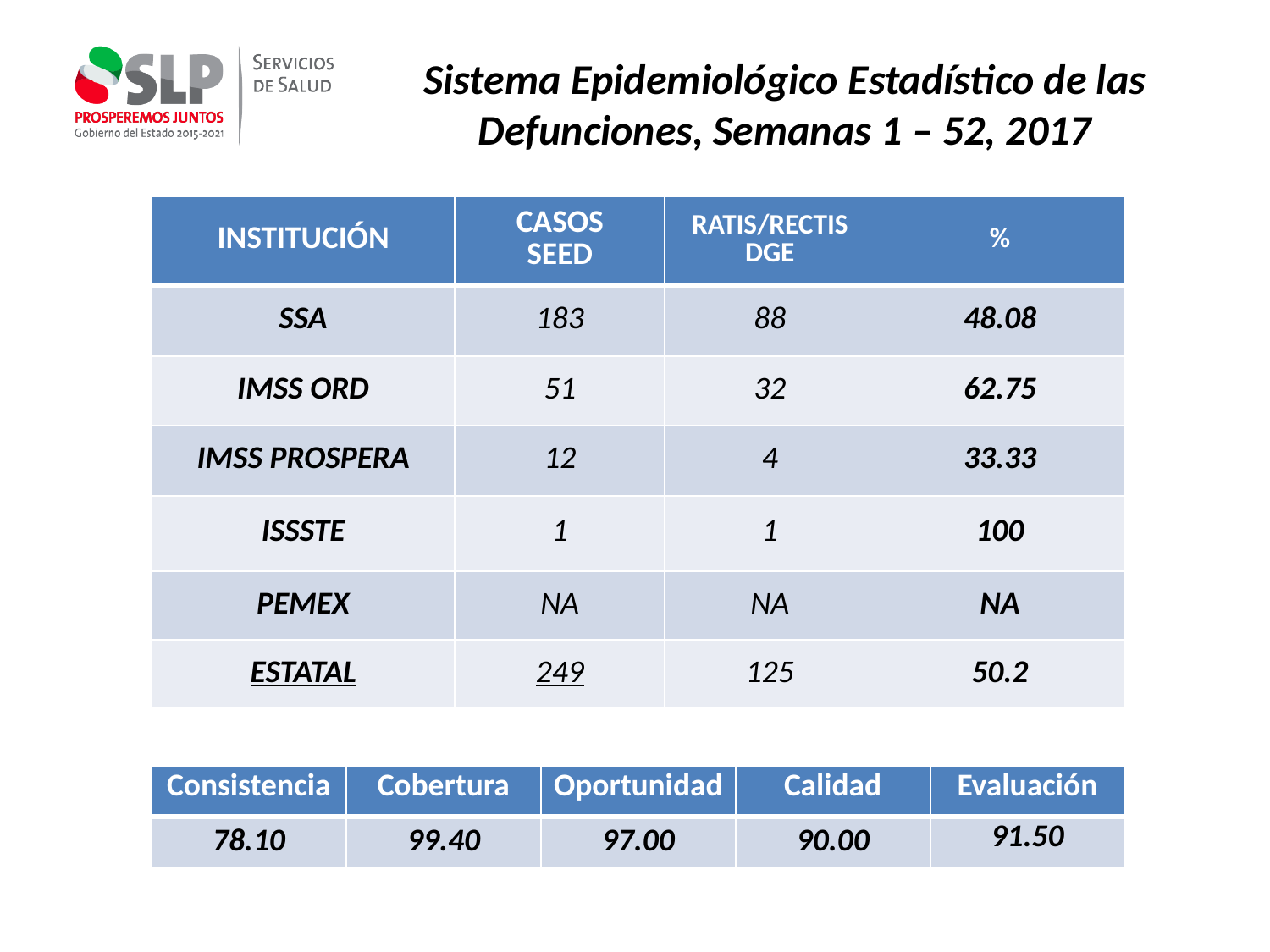

Sistema Epidemiológico Estadístico de las Defunciones, Semanas 1 – 52, 2017
| INSTITUCIÓN | CASOS SEED | RATIS/RECTIS DGE | % |
| --- | --- | --- | --- |
| SSA | 183 | 88 | 48.08 |
| IMSS ORD | 51 | 32 | 62.75 |
| IMSS PROSPERA | 12 | 4 | 33.33 |
| ISSSTE | 1 | 1 | 100 |
| PEMEX | NA | NA | NA |
| ESTATAL | 249 | 125 | 50.2 |
| Consistencia | Cobertura | Oportunidad | Calidad | Evaluación |
| --- | --- | --- | --- | --- |
| 78.10 | 99.40 | 97.00 | 90.00 | 91.50 |